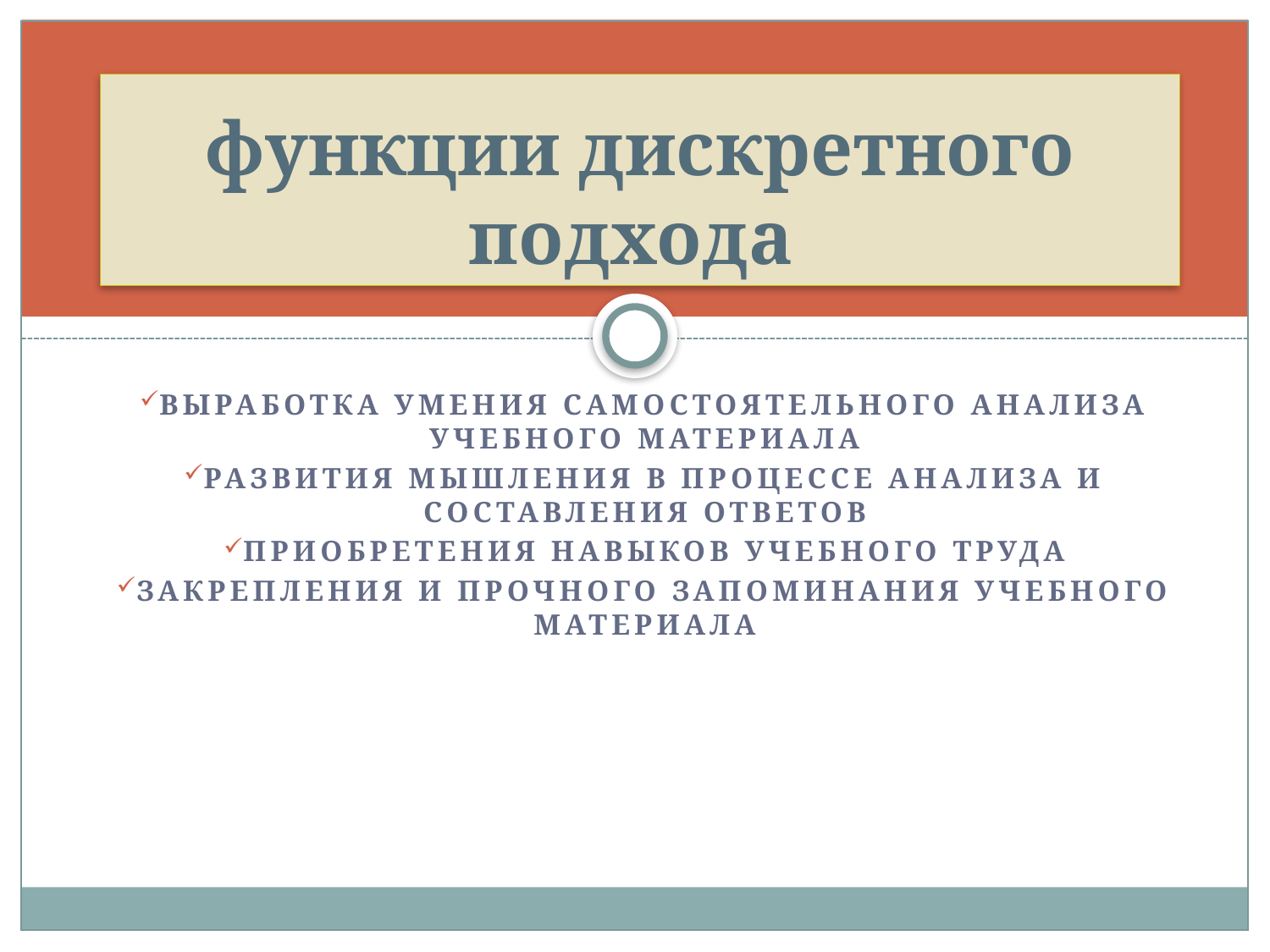

# функции дискретного подхода
выработка умения самостоятельного анализа учебного материала
развития мышления в процессе анализа и составления ответов
приобретения навыков учебного труда
закрепления и прочного запоминания учебного материала